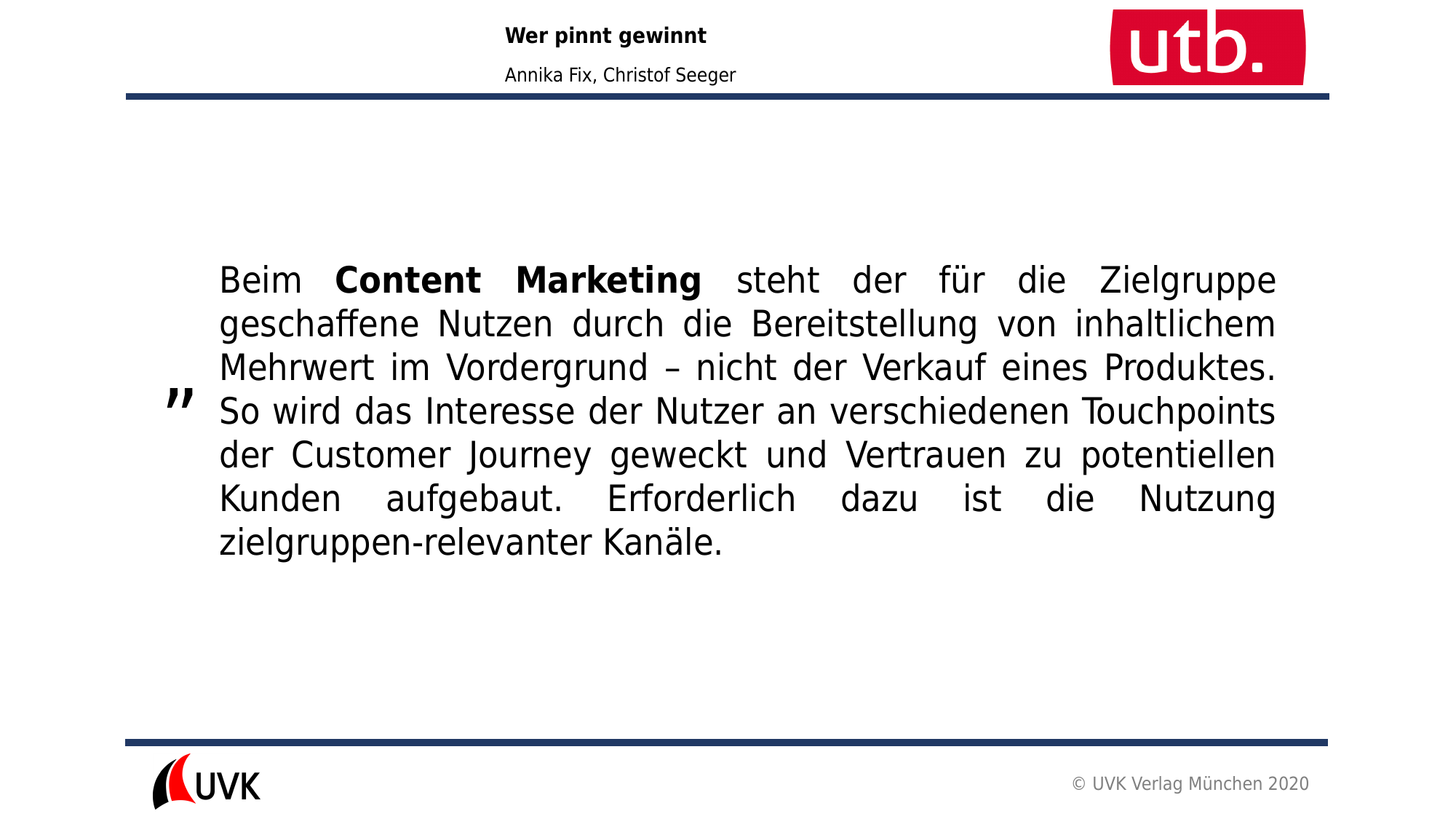

Beim Content Marketing steht der für die Zielgruppe geschaffene Nutzen durch die Bereitstellung von inhaltlichem Mehrwert im Vordergrund – nicht der Verkauf eines Produktes. So wird das Interesse der Nutzer an verschiedenen Touchpoints der Customer Journey geweckt und Vertrauen zu potentiellen Kunden aufgebaut. Erforderlich dazu ist die Nutzung zielgruppen-relevanter Kanäle.
„